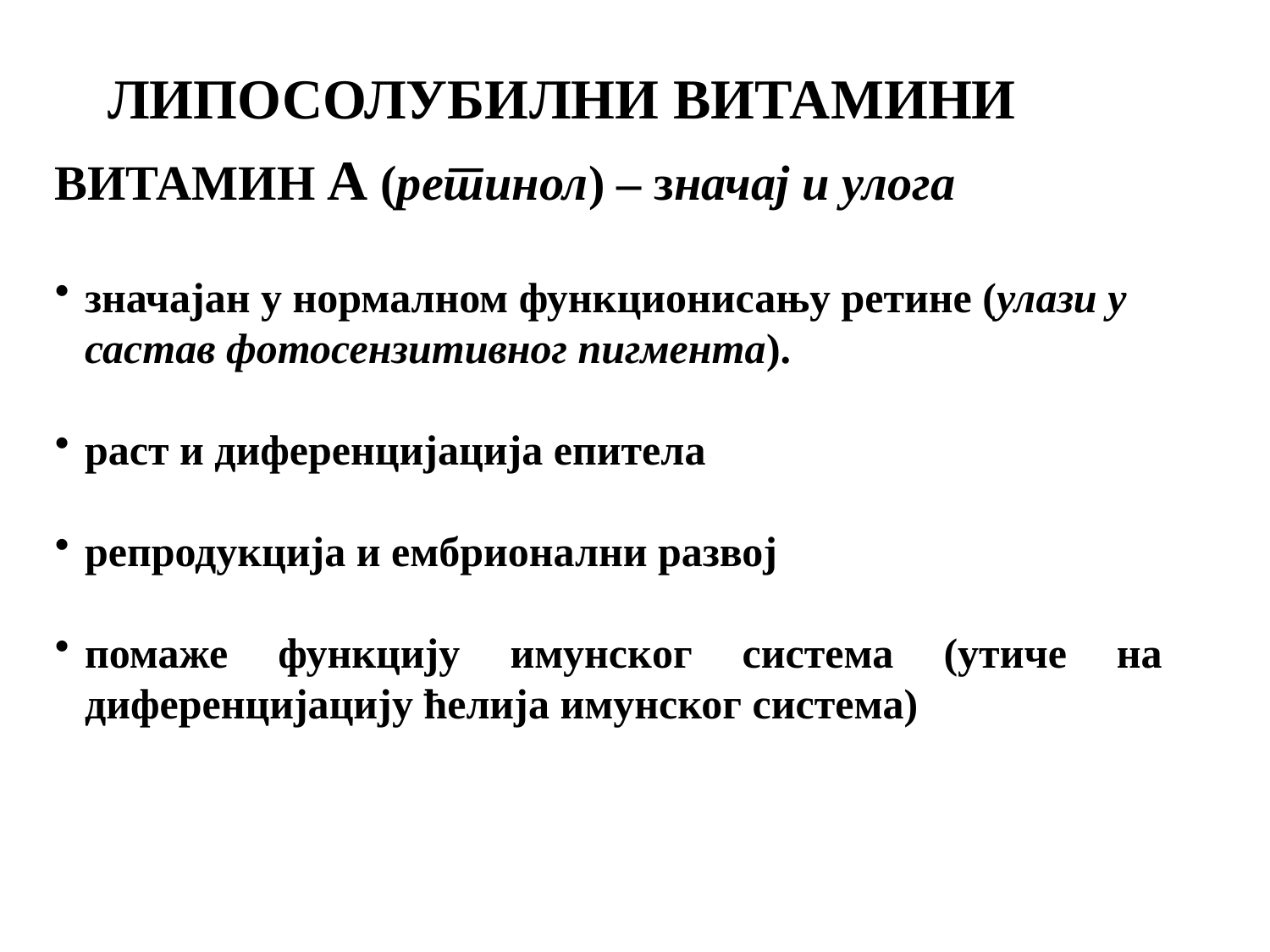

ЛИПОСОЛУБИЛНИ ВИТАМИНИ
ВИТАМИН А (ретинол) – значај и улога

значајан у нормалном функционисању ретине (улази у састав фотосензитивног пигмента).

раст и диференцијација епитела

репродукција и ембрионални развој

помаже функцију имунског система (утиче на диференцијацију ћелија имунског система)